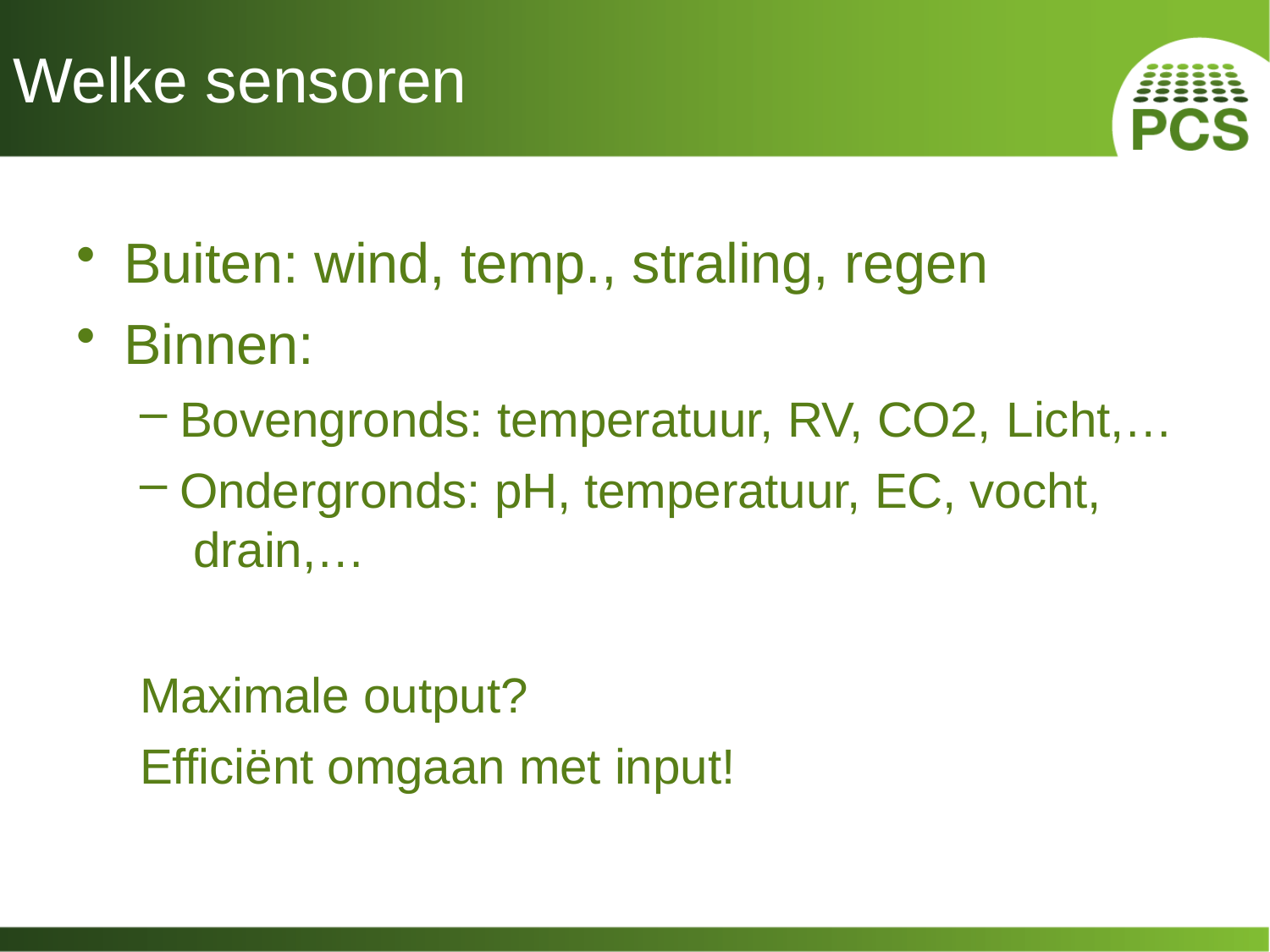

# Welke sensoren
Buiten: wind, temp., straling, regen
Binnen:
Bovengronds: temperatuur, RV, CO2, Licht,…
Ondergronds: pH, temperatuur, EC, vocht,  drain,…

Maximale output?
Efficiënt omgaan met input!